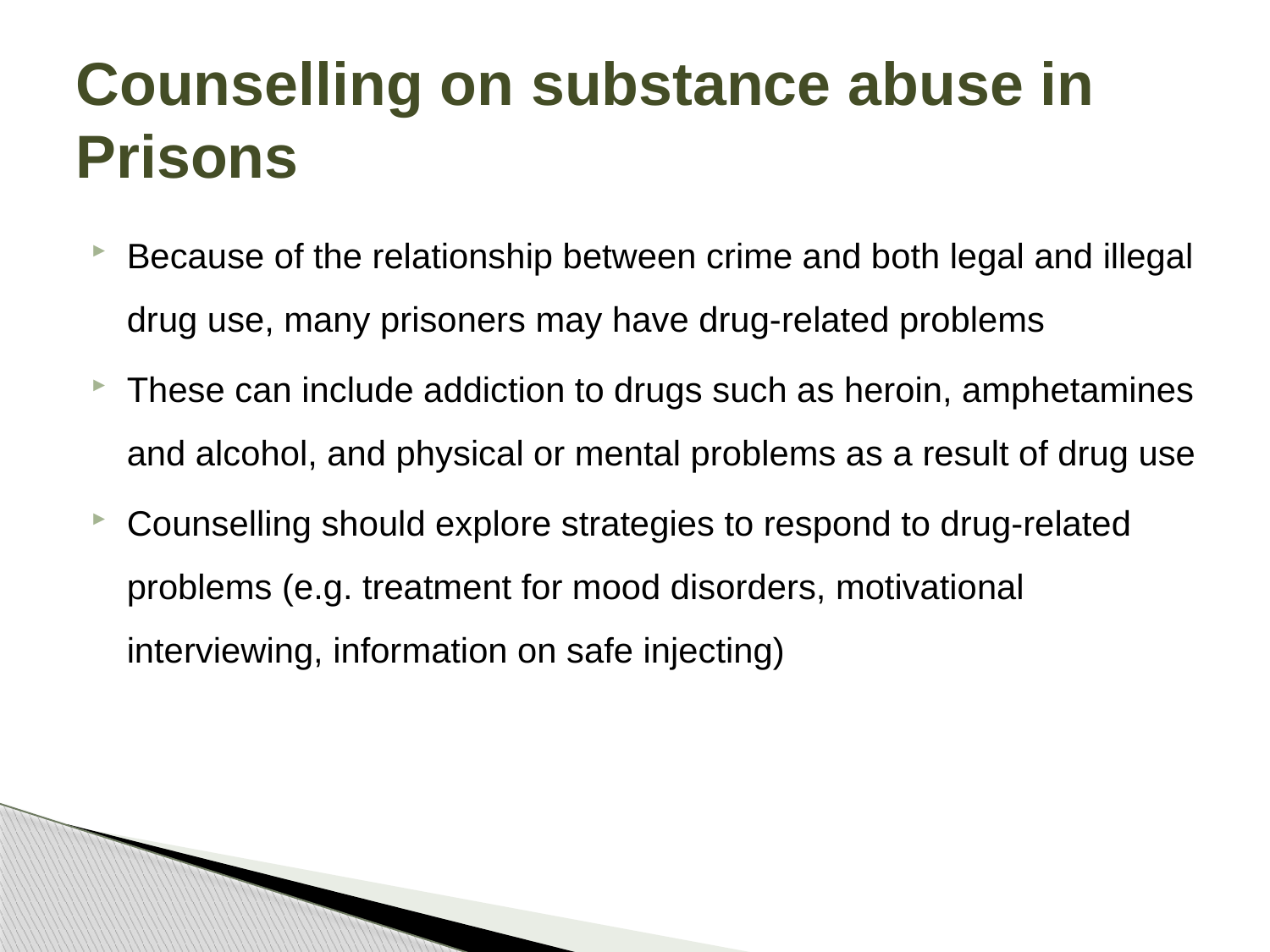

# Counselling on substance abuse in Prisons
Because of the relationship between crime and both legal and illegal drug use, many prisoners may have drug-related problems
These can include addiction to drugs such as heroin, amphetamines and alcohol, and physical or mental problems as a result of drug use
Counselling should explore strategies to respond to drug-related problems (e.g. treatment for mood disorders, motivational interviewing, information on safe injecting)